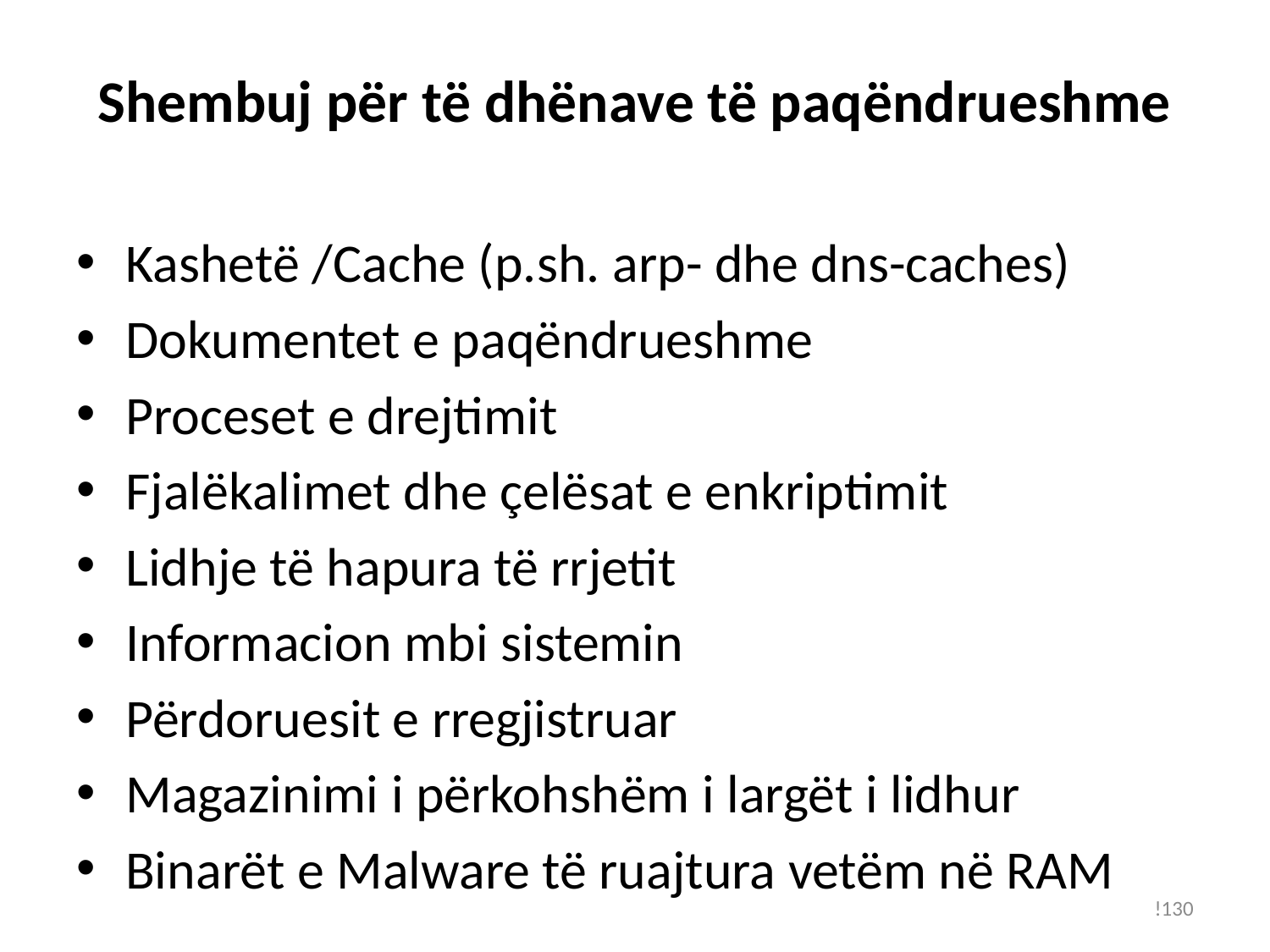

# Shembuj për të dhënave të paqëndrueshme
Kashetë /Cache (p.sh. arp- dhe dns-caches)
Dokumentet e paqëndrueshme
Proceset e drejtimit
Fjalëkalimet dhe çelësat e enkriptimit
Lidhje të hapura të rrjetit
Informacion mbi sistemin
Përdoruesit e rregjistruar
Magazinimi i përkohshëm i largët i lidhur
Binarët e Malware të ruajtura vetëm në RAM

!130